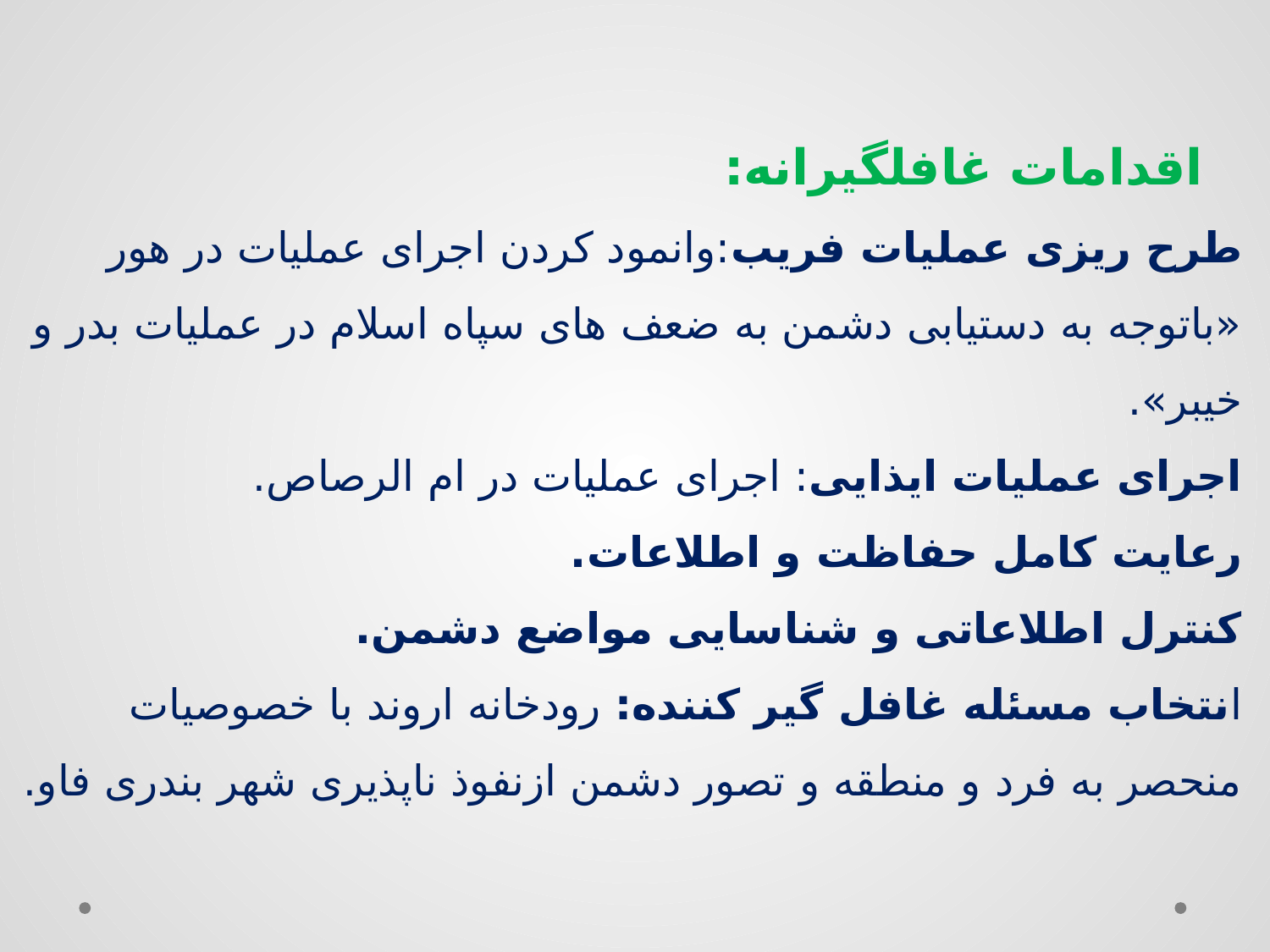

# اقدامات غافلگیرانه: طرح ریزی عملیات فریب:وانمود کردن اجرای عملیات در هور «باتوجه به دستیابی دشمن به ضعف های سپاه اسلام در عملیات بدر و خیبر». اجرای عملیات ایذایی: اجرای عملیات در ام الرصاص. رعایت کامل حفاظت و اطلاعات. کنترل اطلاعاتی و شناسایی مواضع دشمن. انتخاب مسئله غافل گیر کننده: رودخانه اروند با خصوصیات منحصر به فرد و منطقه و تصور دشمن ازنفوذ ناپذیری شهر بندری فاو.